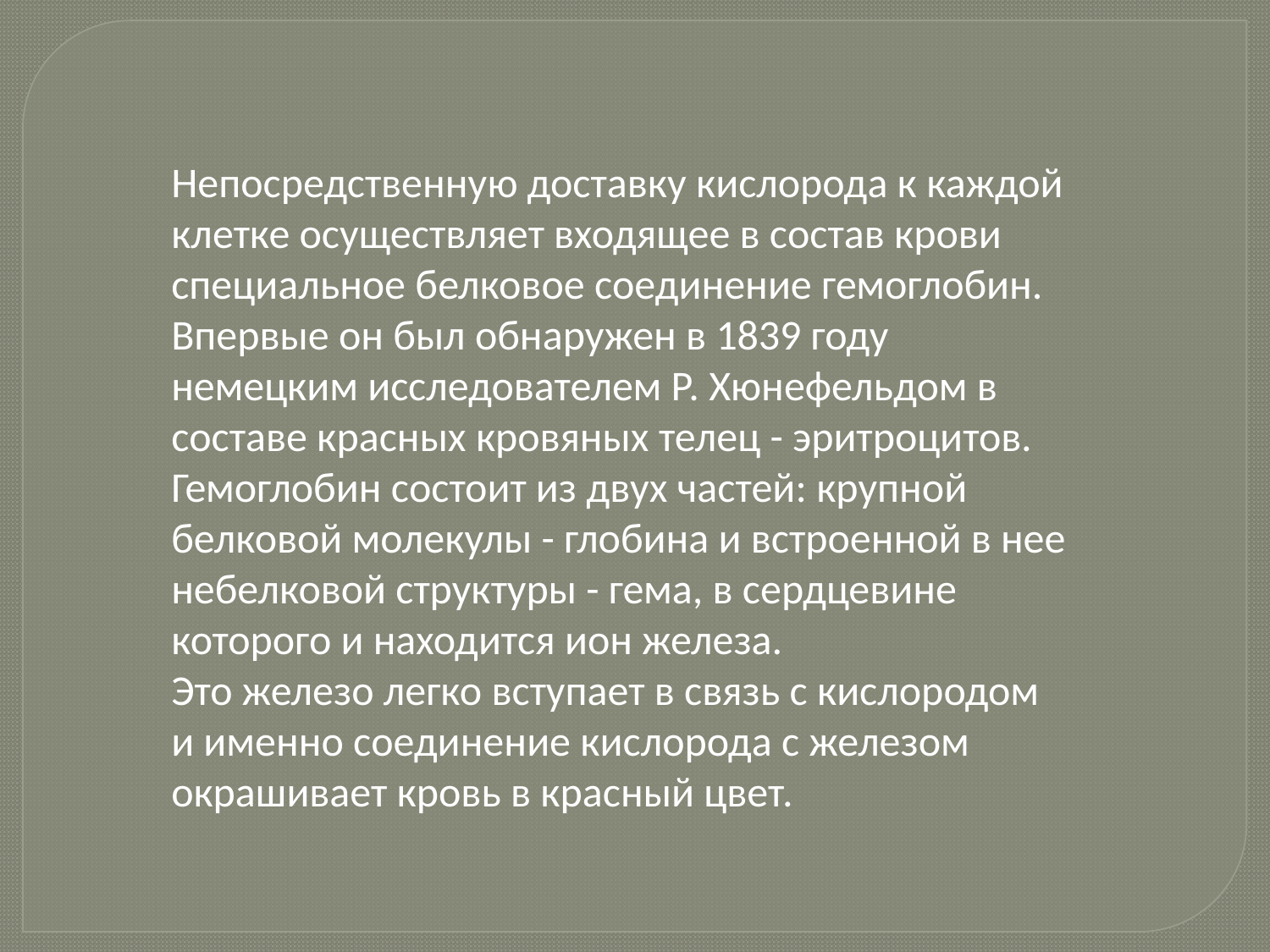

Непосредственную доставку кислорода к каждой клетке осуществляет входящее в состав крови специальное белковое соединение гемоглобин. Впервые он был обнаружен в 1839 году немецким исследователем Р. Хюнефельдом в составе красных кровяных телец - эритроцитов. Гемоглобин состоит из двух частей: крупной белковой молекулы - глобина и встроенной в нее небелковой структуры - гема, в сердцевине которого и находится ион железа.
Это железо легко вступает в связь с кислородом и именно соединение кислорода с железом окрашивает кровь в красный цвет.